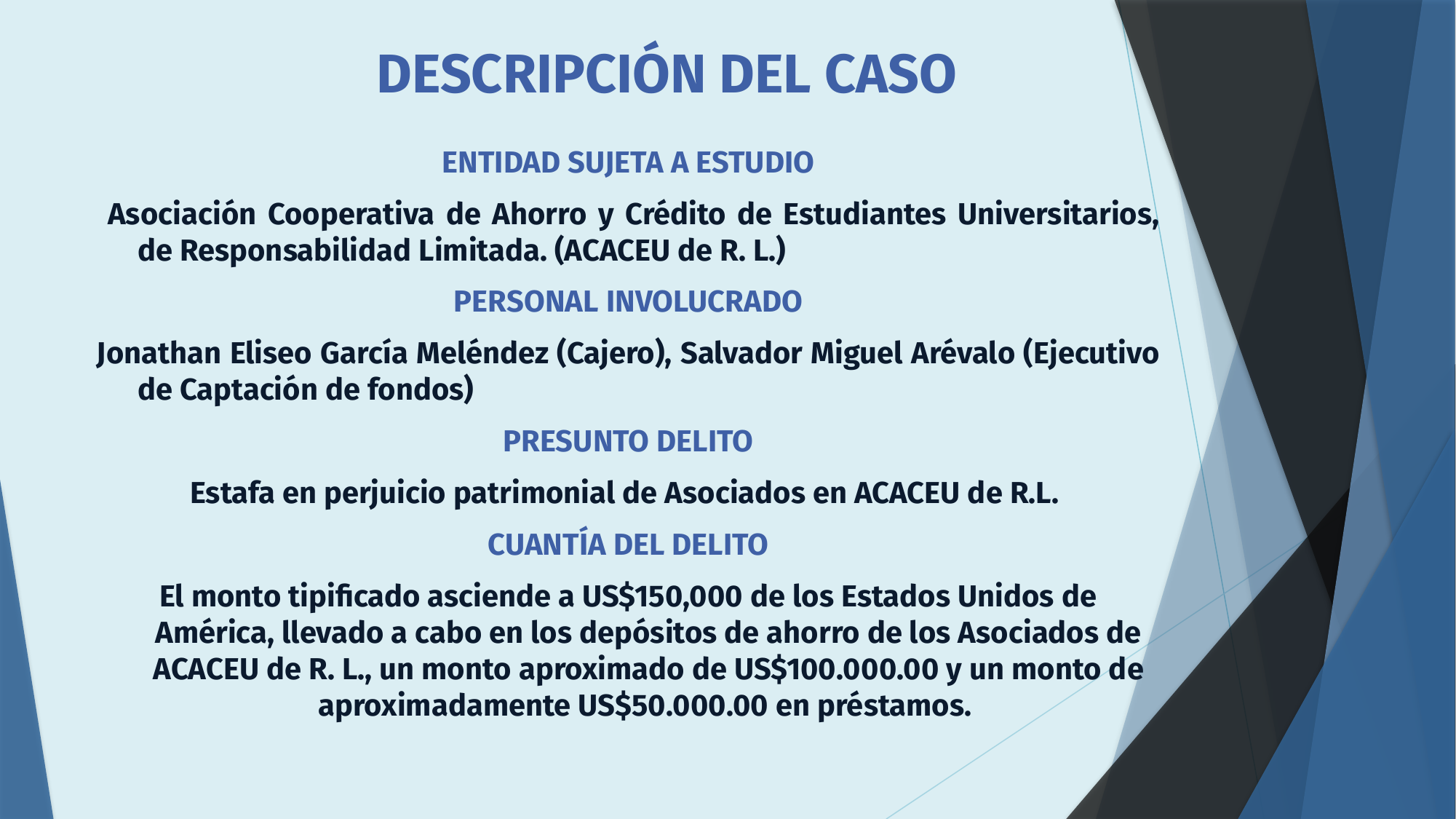

# DESCRIPCIÓN DEL CASO

ENTIDAD SUJETA A ESTUDIO
 Asociación Cooperativa de Ahorro y Crédito de Estudiantes Universitarios, de Responsabilidad Limitada. (ACACEU de R. L.)
PERSONAL INVOLUCRADO
Jonathan Eliseo García Meléndez (Cajero), Salvador Miguel Arévalo (Ejecutivo de Captación de fondos)
PRESUNTO DELITO
Estafa en perjuicio patrimonial de Asociados en ACACEU de R.L.
CUANTÍA DEL DELITO
El monto tipificado asciende a US$150,000 de los Estados Unidos de América, llevado a cabo en los depósitos de ahorro de los Asociados de ACACEU de R. L., un monto aproximado de US$100.000.00 y un monto de aproximadamente US$50.000.00 en préstamos.